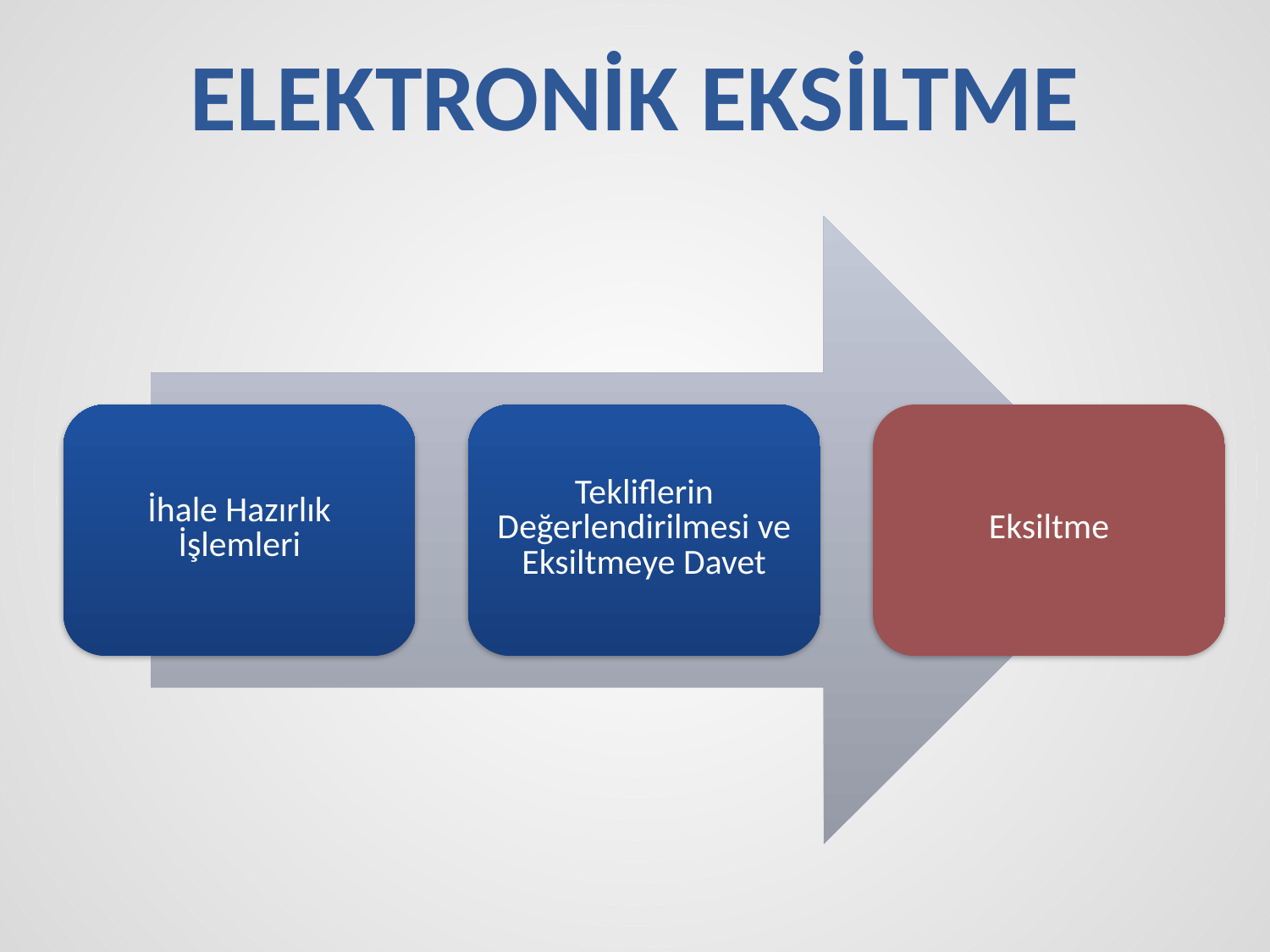

# ELEKTRONİK EKSİLTME
Tekliflerin Değerlendirilmesi ve Eksiltmeye Davet
Eksiltme
İhale Hazırlık İşlemleri